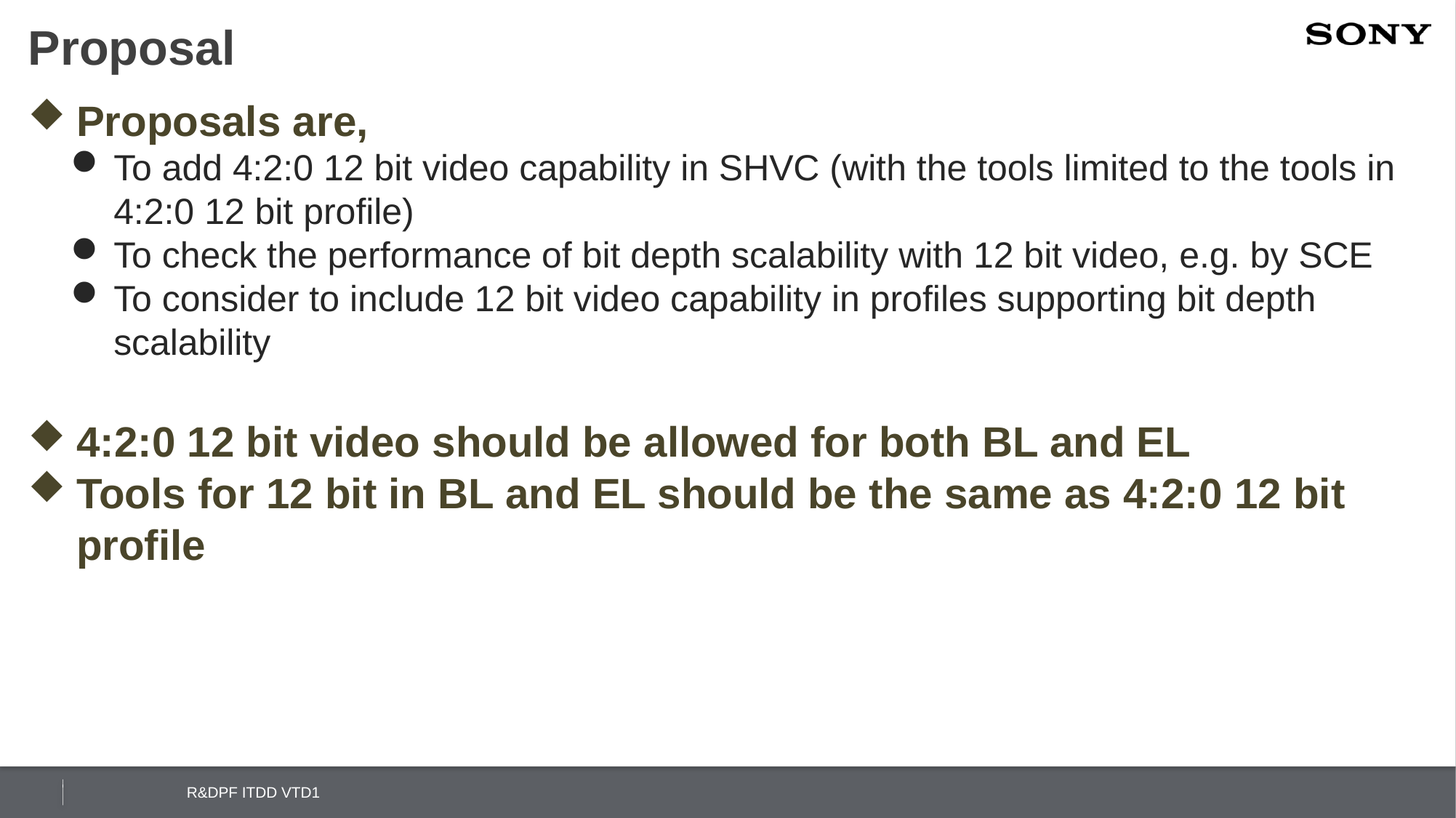

# Proposal
Proposals are,
To add 4:2:0 12 bit video capability in SHVC (with the tools limited to the tools in 4:2:0 12 bit profile)
To check the performance of bit depth scalability with 12 bit video, e.g. by SCE
To consider to include 12 bit video capability in profiles supporting bit depth scalability

4:2:0 12 bit video should be allowed for both BL and EL
Tools for 12 bit in BL and EL should be the same as 4:2:0 12 bit profile

R&DPF ITDD VTD1